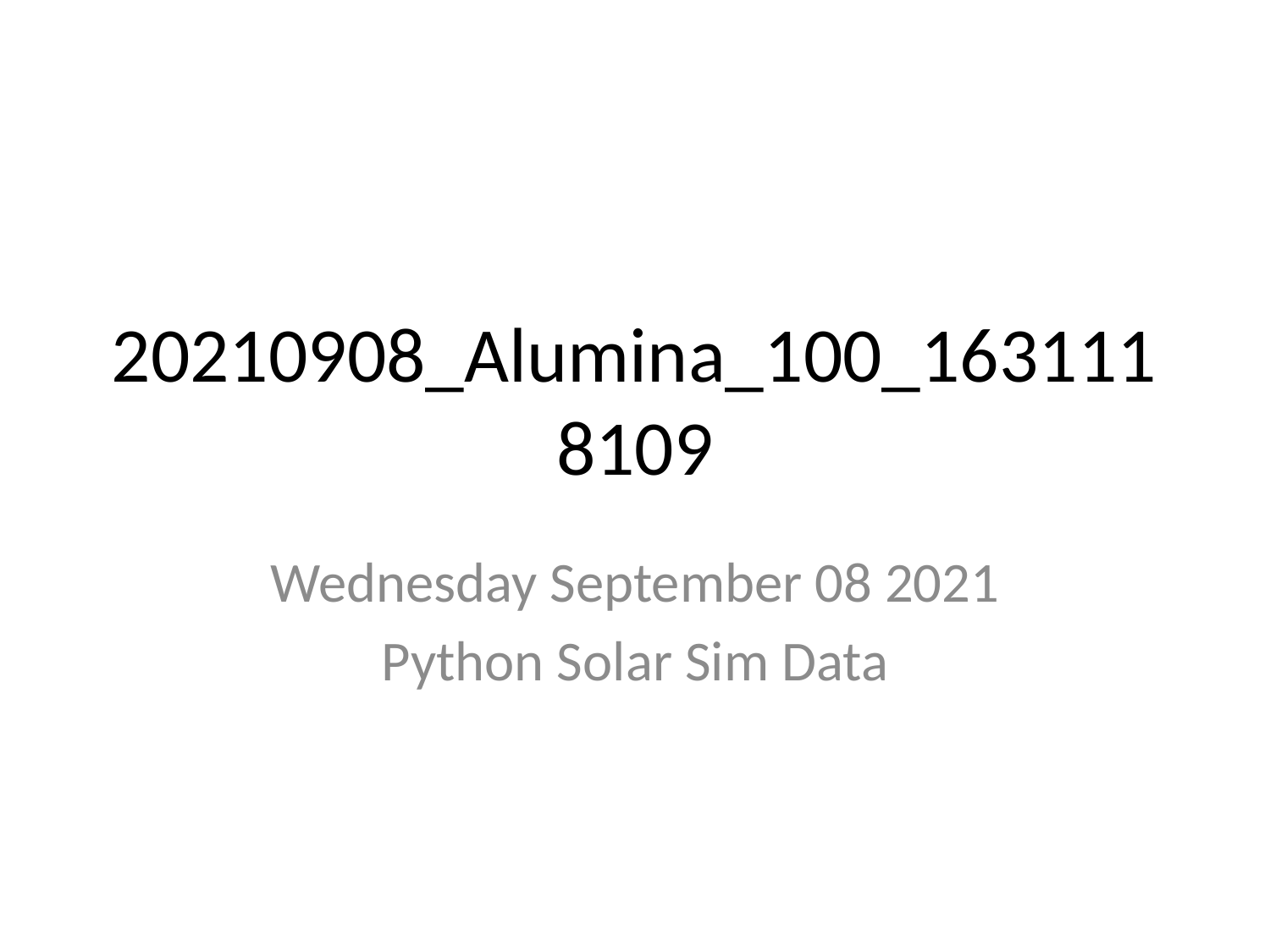

# 20210908_Alumina_100_1631118109
Wednesday September 08 2021
Python Solar Sim Data